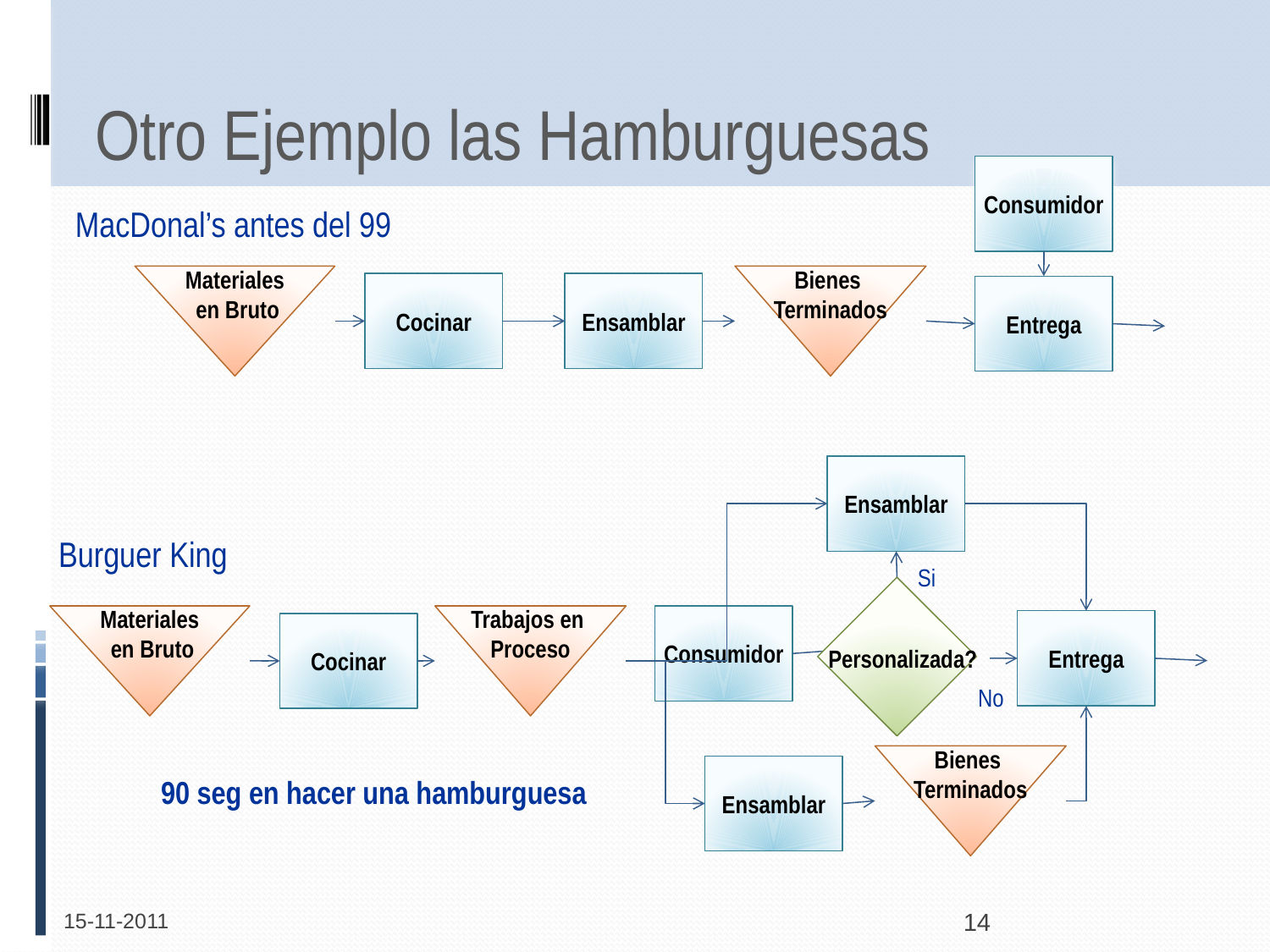

# Otro Ejemplo las Hamburguesas
Consumidor
MacDonal’s antes del 99
Materiales
 en Bruto
Bienes
Terminados
Cocinar
Ensamblar
Entrega
Ensamblar
Burguer King
Si

Personalizada?
Materiales
 en Bruto
Trabajos en
Proceso
Consumidor
Entrega
Cocinar
No
Bienes
Terminados
Ensamblar
90 seg en hacer una hamburguesa
15-11-2011
14